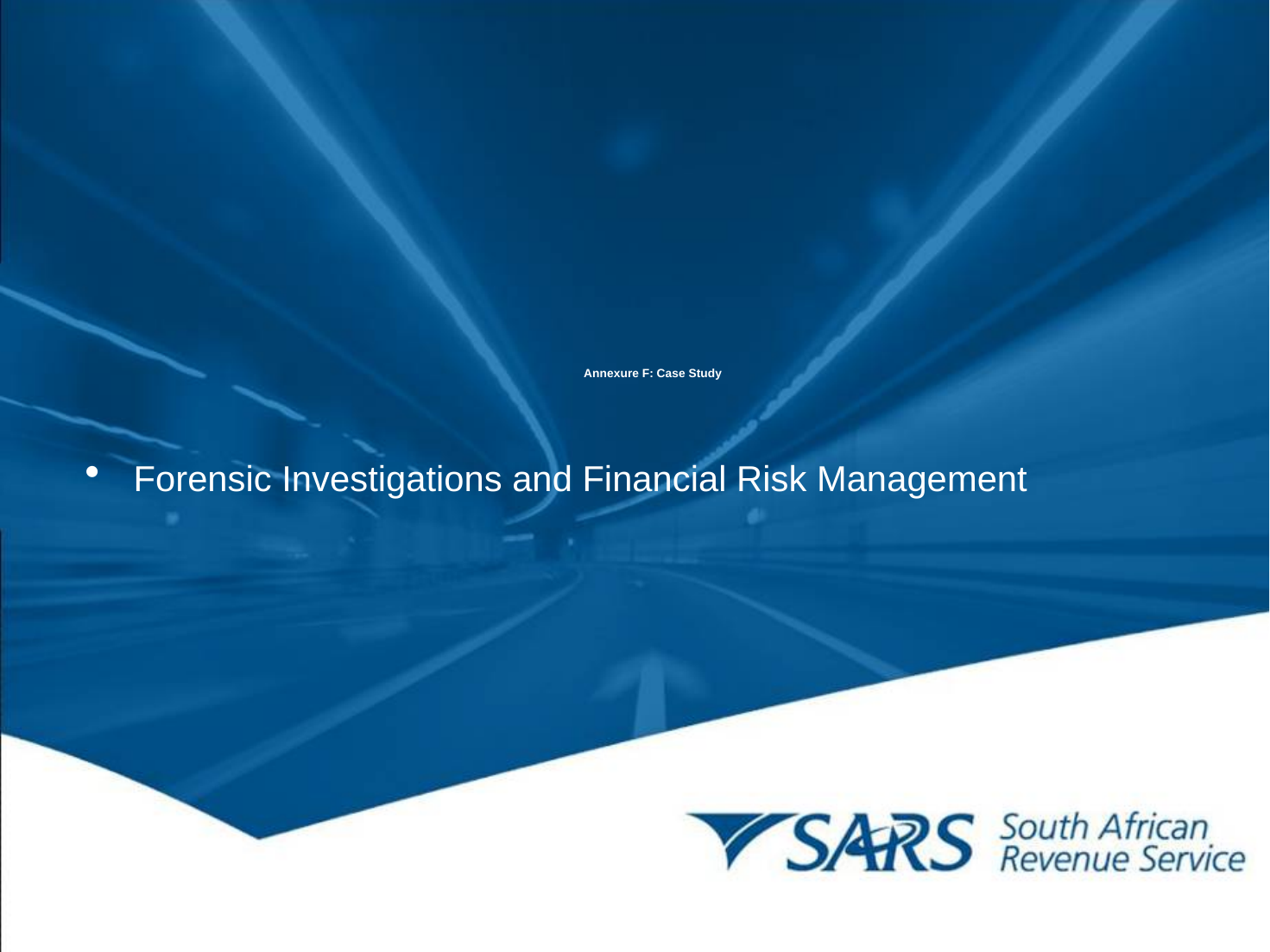

# Annexure F: Case Study
Forensic Investigations and Financial Risk Management